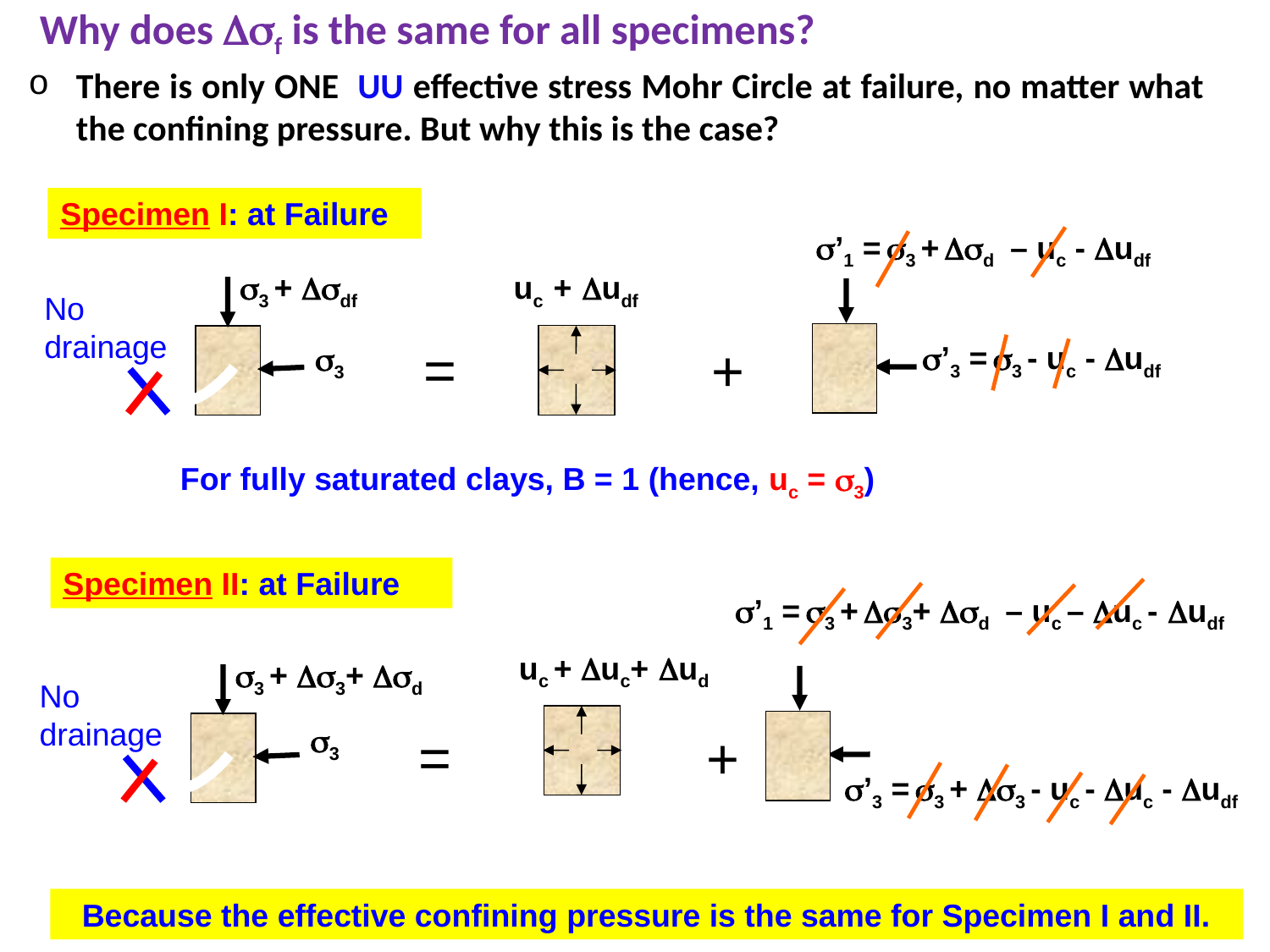

# Why does Δσf is the same for all specimens?
There is only ONE  UU effective stress Mohr Circle at failure, no matter what the confining pressure. But why this is the case?
Specimen I: at Failure
σ’1 = σ3 + Δσd – uc - Δudf

σ’3 = σ3 - uc - Δudf

uc  +  Δudf

σ3 + Δσdf

σ3

No drainage

=
+

For fully saturated clays, B = 1 (hence, uc = σ3)
Specimen II: at Failure

σ’1 = σ3 + Δσ3+ Δσd – uc – Δuc -  Δudf

σ’3 = σ3 + Δσ3 - uc - Δuc - Δudf

uc + Δuc+  Δud

σ3 + Δσ3+ Δσd

σ3

No drainage

=
+

Because the effective confining pressure is the same for Specimen I and II.